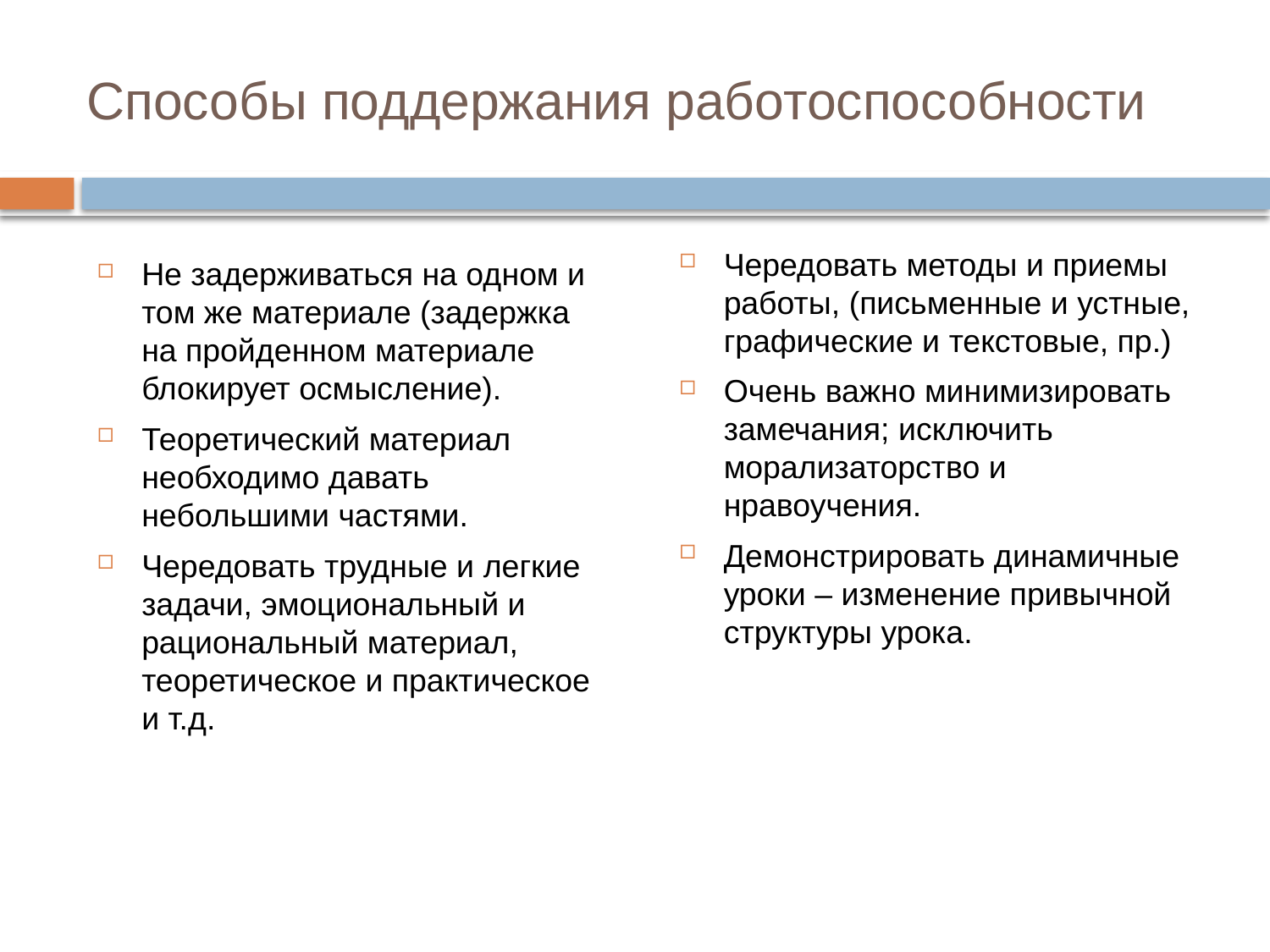

# Способы поддержания работоспособности
Чередовать методы и приемы работы, (письменные и устные, графические и текстовые, пр.)
Очень важно минимизировать замечания; исключить морализаторство и нравоучения.
Демонстрировать динамичные уроки – изменение привычной структуры урока.
Не задерживаться на одном и том же материале (задержка на пройденном материале блокирует осмысление).
Теоретический материал необходимо давать небольшими частями.
Чередовать трудные и легкие задачи, эмоциональный и рациональный материал, теоретическое и практическое и т.д.